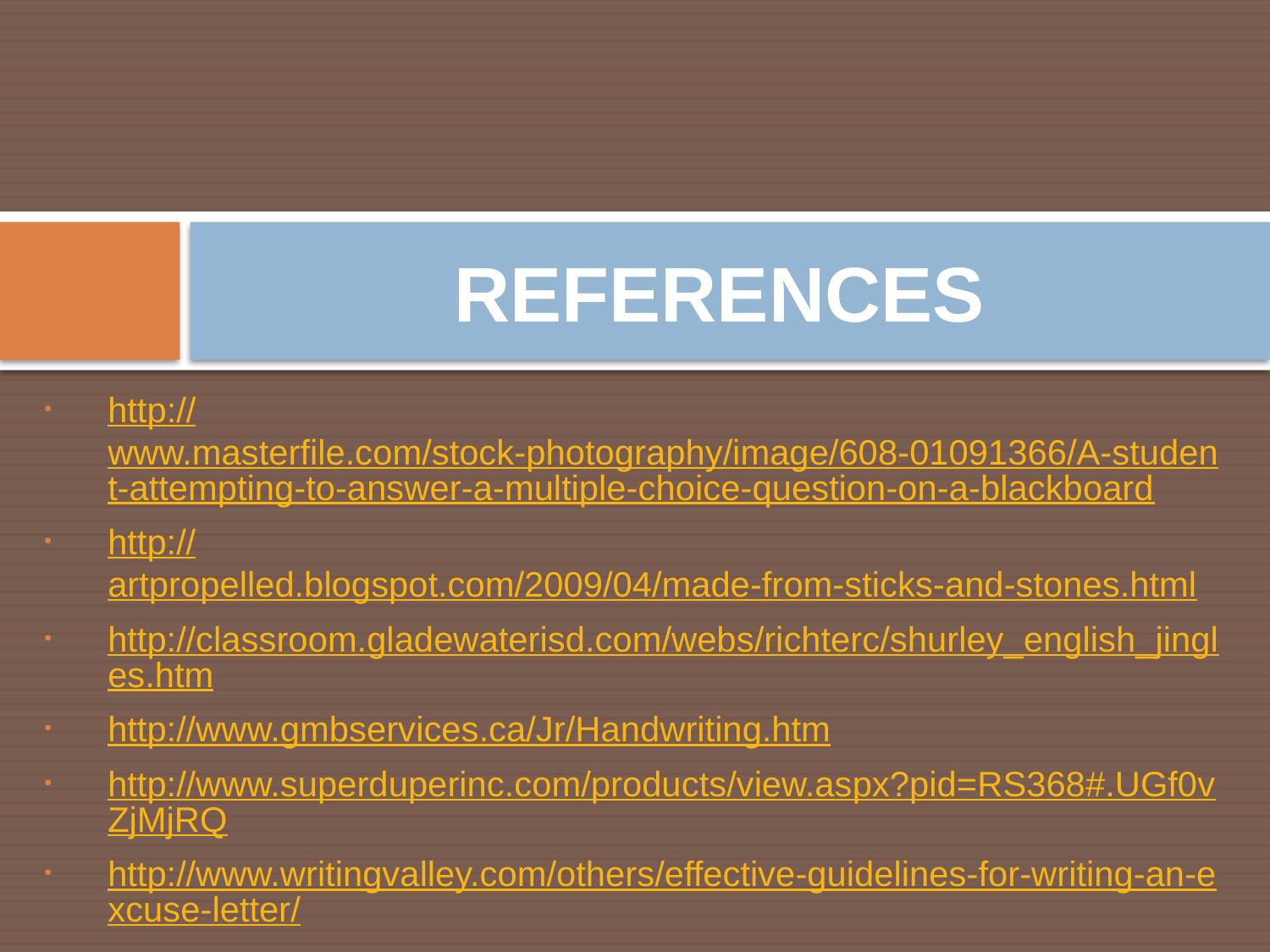

# REFERENCES
http://www.masterfile.com/stock-photography/image/608-01091366/A-student-attempting-to-answer-a-multiple-choice-question-on-a-blackboard
http://artpropelled.blogspot.com/2009/04/made-from-sticks-and-stones.html
http://classroom.gladewaterisd.com/webs/richterc/shurley_english_jingles.htm
http://www.gmbservices.ca/Jr/Handwriting.htm
http://www.superduperinc.com/products/view.aspx?pid=RS368#.UGf0vZjMjRQ
http://www.writingvalley.com/others/effective-guidelines-for-writing-an-excuse-letter/